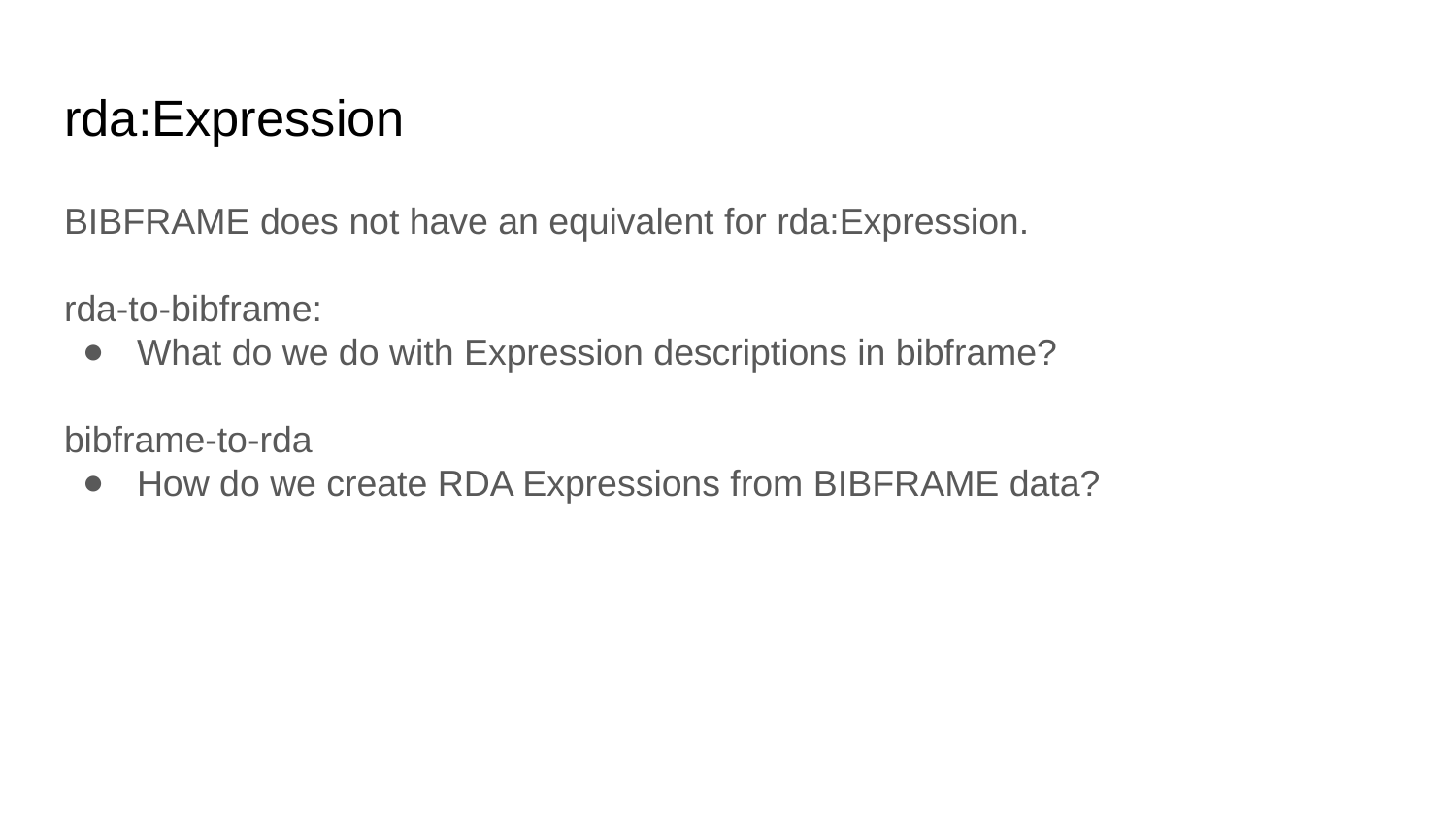

# rda:Expression
BIBFRAME does not have an equivalent for rda:Expression.

rda-to-bibframe:
What do we do with Expression descriptions in bibframe?

bibframe-to-rda
How do we create RDA Expressions from BIBFRAME data?